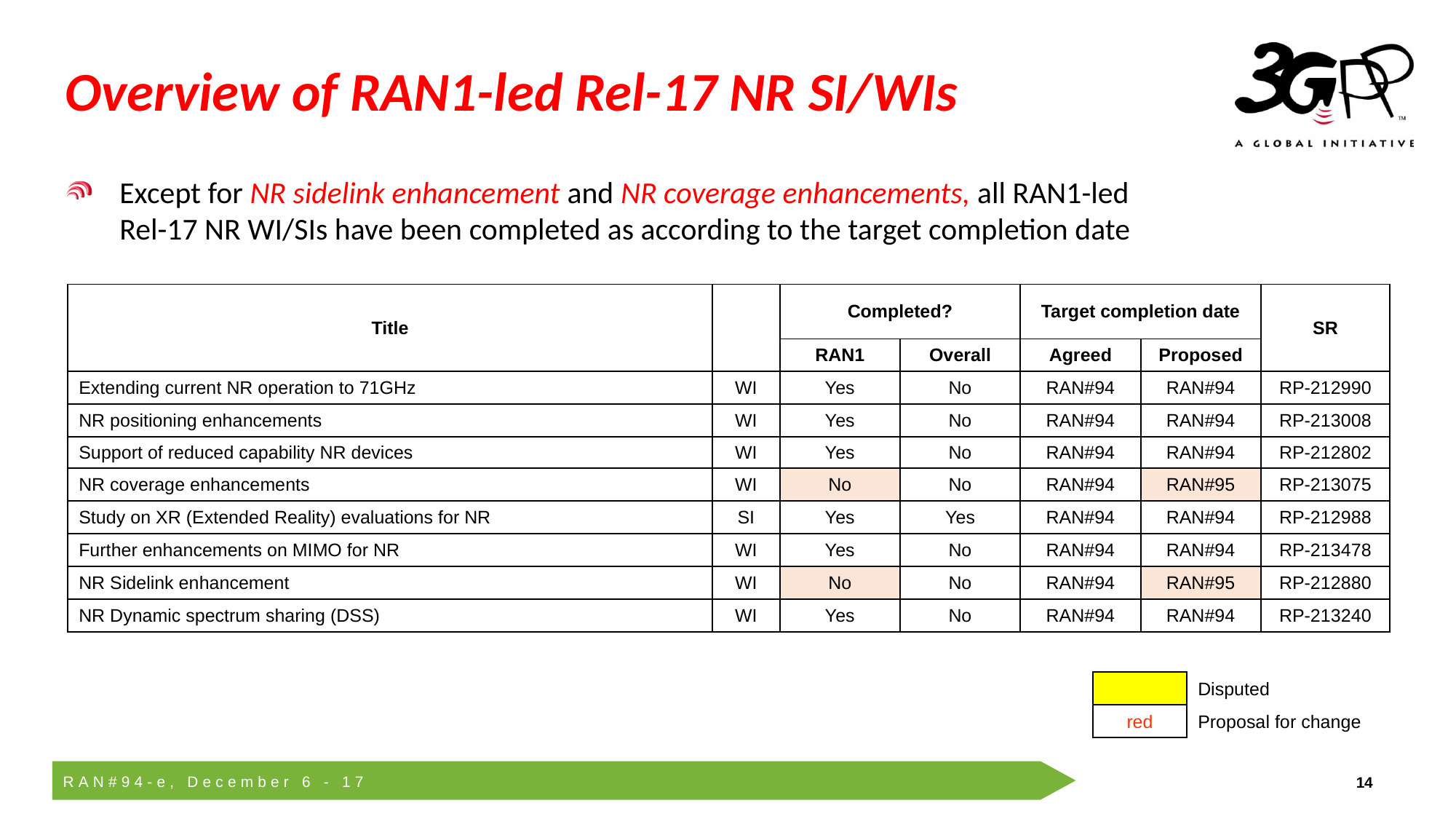

# Overview of RAN1-led Rel-17 NR SI/WIs
Except for NR sidelink enhancement and NR coverage enhancements, all RAN1-led
Rel-17 NR WI/SIs have been completed as according to the target completion date

| Title |  | Completed? |  | Target completion date |  | SR |
| --- | --- | --- | --- | --- | --- | --- |
|  |  | RAN1 | Overall | Agreed | Proposed |  |
| Extending current NR operation to 71GHz | WI | Yes | No | RAN#94 | RAN#94 | RP-212990 |
| NR positioning enhancements | WI | Yes | No | RAN#94 | RAN#94 | RP-213008 |
| Support of reduced capability NR devices | WI | Yes | No | RAN#94 | RAN#94 | RP-212802 |
| NR coverage enhancements | WI | No | No | RAN#94 | RAN#95 | RP-213075 |
| Study on XR (Extended Reality) evaluations for NR | SI | Yes | Yes | RAN#94 | RAN#94 | RP-212988 |
| Further enhancements on MIMO for NR | WI | Yes | No | RAN#94 | RAN#94 | RP-213478 |
| NR Sidelink enhancement | WI | No | No | RAN#94 | RAN#95 | RP-212880 |
| NR Dynamic spectrum sharing (DSS) | WI | Yes | No | RAN#94 | RAN#94 | RP-213240 |
|  | Disputed |
| --- | --- |
| red | Proposal for change |